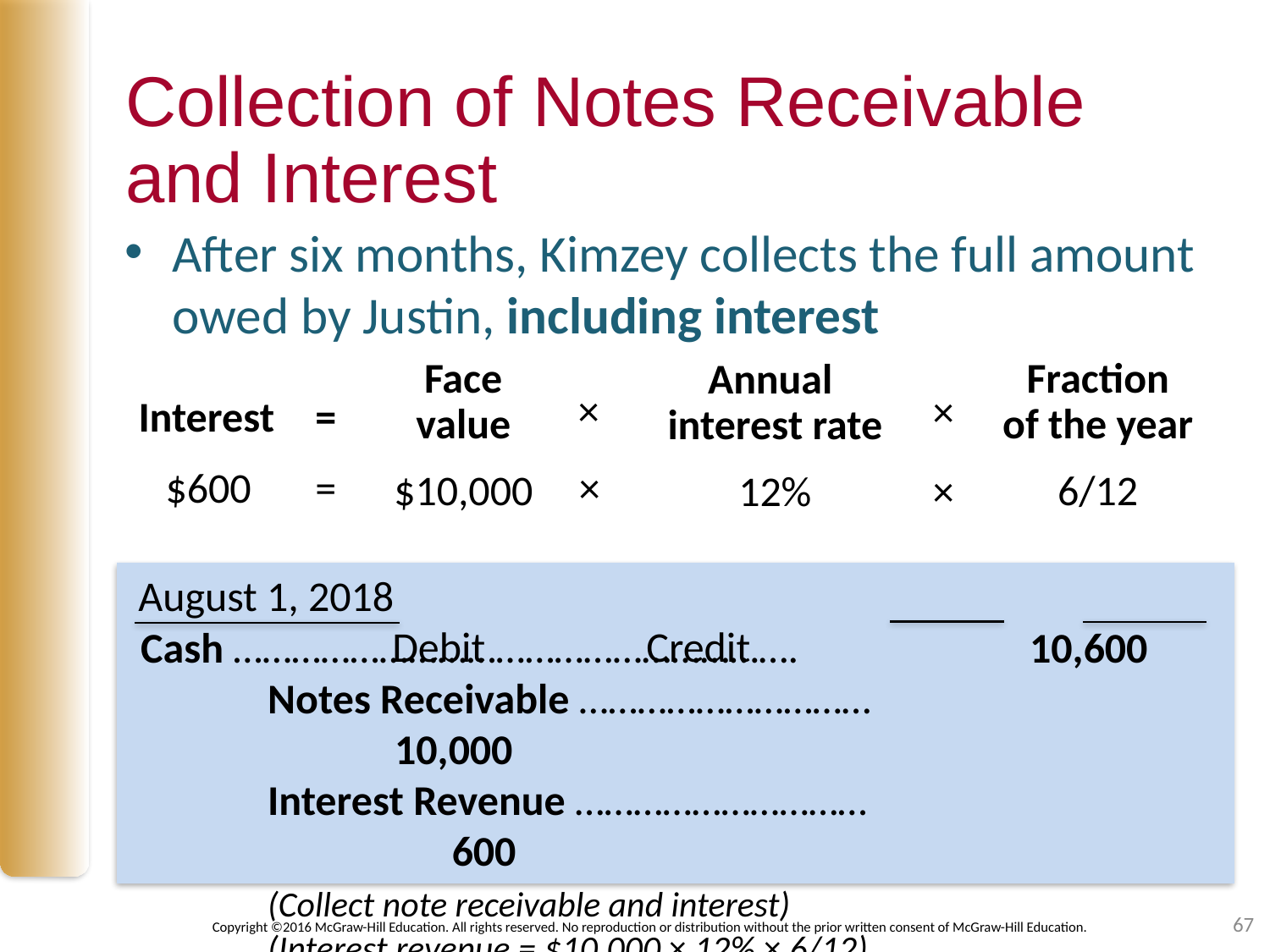

# Collection of Notes Receivable and Interest
After six months, Kimzey collects the full amount owed by Justin, including interest
Fraction
of the year
6/12
Face value
$10,000
Annual
interest rate
12%
×
×
Interest
$600
=
×
=
×

August 1, 2018								Debit		Credit
Cash ………………………………………………….	  	10,600
	Notes Receivable …………………………					10,000
	Interest Revenue …………………………					      600
	(Collect note receivable and interest)
	(Interest revenue = $10,000 × 12% × 6/12)
67
Copyright ©2016 McGraw-Hill Education. All rights reserved. No reproduction or distribution without the prior written consent of McGraw-Hill Education.